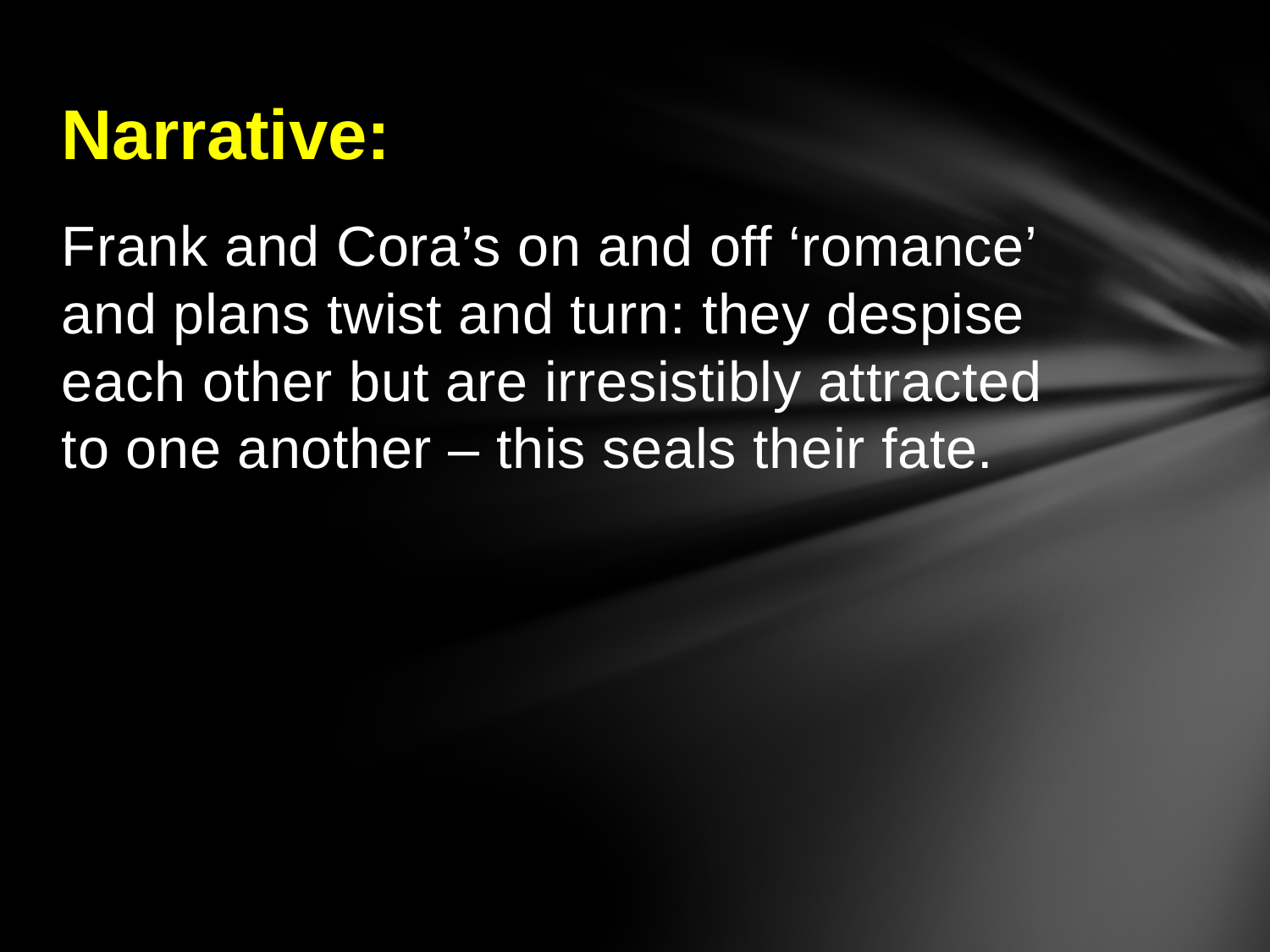

# Narrative:
Frank and Cora’s on and off ‘romance’ and plans twist and turn: they despise each other but are irresistibly attracted to one another – this seals their fate.